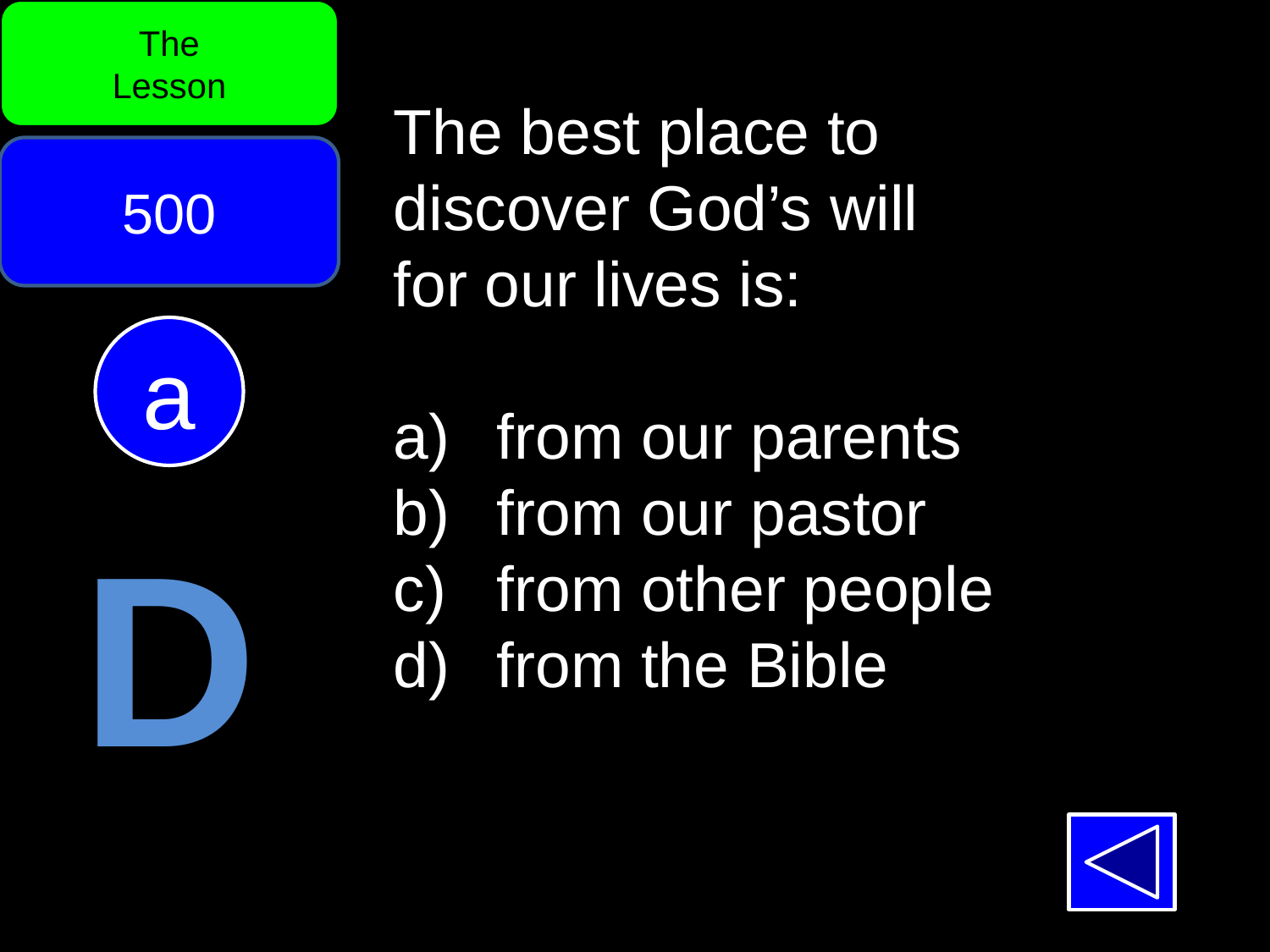

The
Lesson
The best place to
discover God’s will
for our lives is:

from our parents
from our pastor
from other people
from the Bible
500
a
D